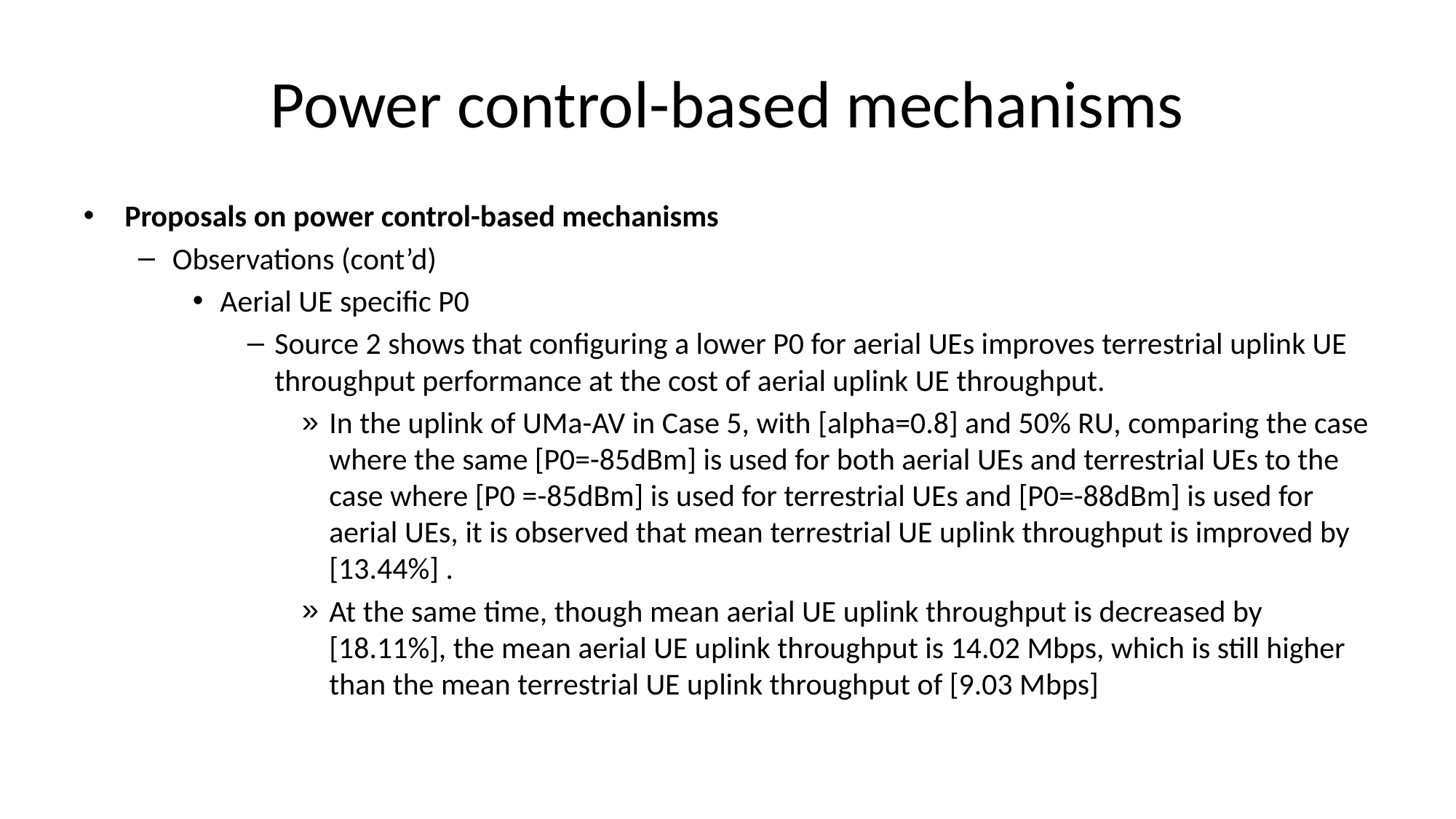

# Power control-based mechanisms
Proposals on power control-based mechanisms
Observations (cont’d)
Aerial UE specific P0
Source 2 shows that configuring a lower P0 for aerial UEs improves terrestrial uplink UE throughput performance at the cost of aerial uplink UE throughput.
In the uplink of UMa-AV in Case 5, with [alpha=0.8] and 50% RU, comparing the case where the same [P0=-85dBm] is used for both aerial UEs and terrestrial UEs to the case where [P0 =-85dBm] is used for terrestrial UEs and [P0=-88dBm] is used for aerial UEs, it is observed that mean terrestrial UE uplink throughput is improved by [13.44%] .
At the same time, though mean aerial UE uplink throughput is decreased by [18.11%], the mean aerial UE uplink throughput is 14.02 Mbps, which is still higher than the mean terrestrial UE uplink throughput of [9.03 Mbps]